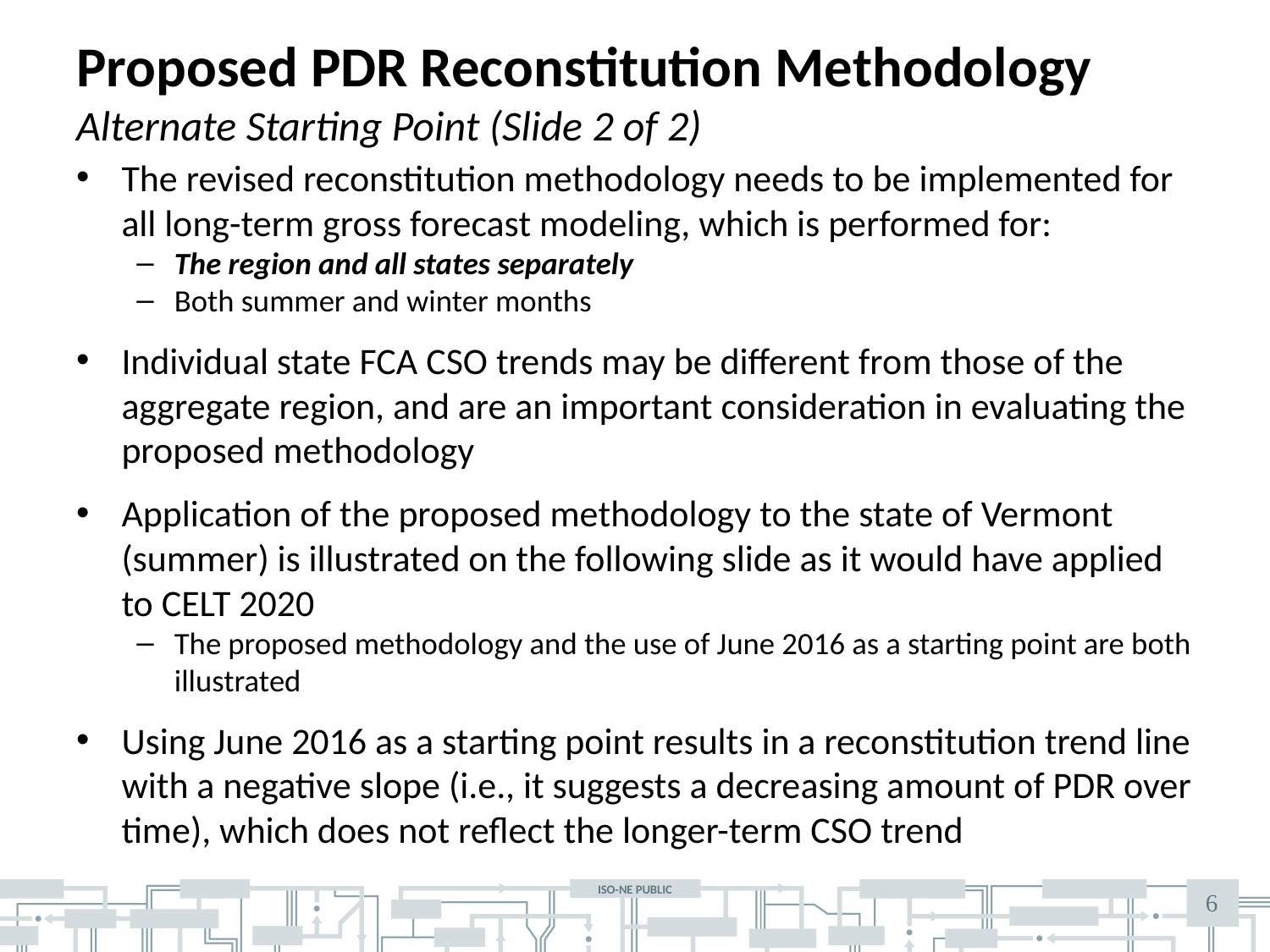

# Proposed PDR Reconstitution Methodology Alternate Starting Point (Slide 2 of 2)
The revised reconstitution methodology needs to be implemented for all long-term gross forecast modeling, which is performed for:
The region and all states separately
Both summer and winter months
Individual state FCA CSO trends may be different from those of the aggregate region, and are an important consideration in evaluating the proposed methodology
Application of the proposed methodology to the state of Vermont (summer) is illustrated on the following slide as it would have applied to CELT 2020
The proposed methodology and the use of June 2016 as a starting point are both illustrated
Using June 2016 as a starting point results in a reconstitution trend line with a negative slope (i.e., it suggests a decreasing amount of PDR over time), which does not reflect the longer-term CSO trend
6